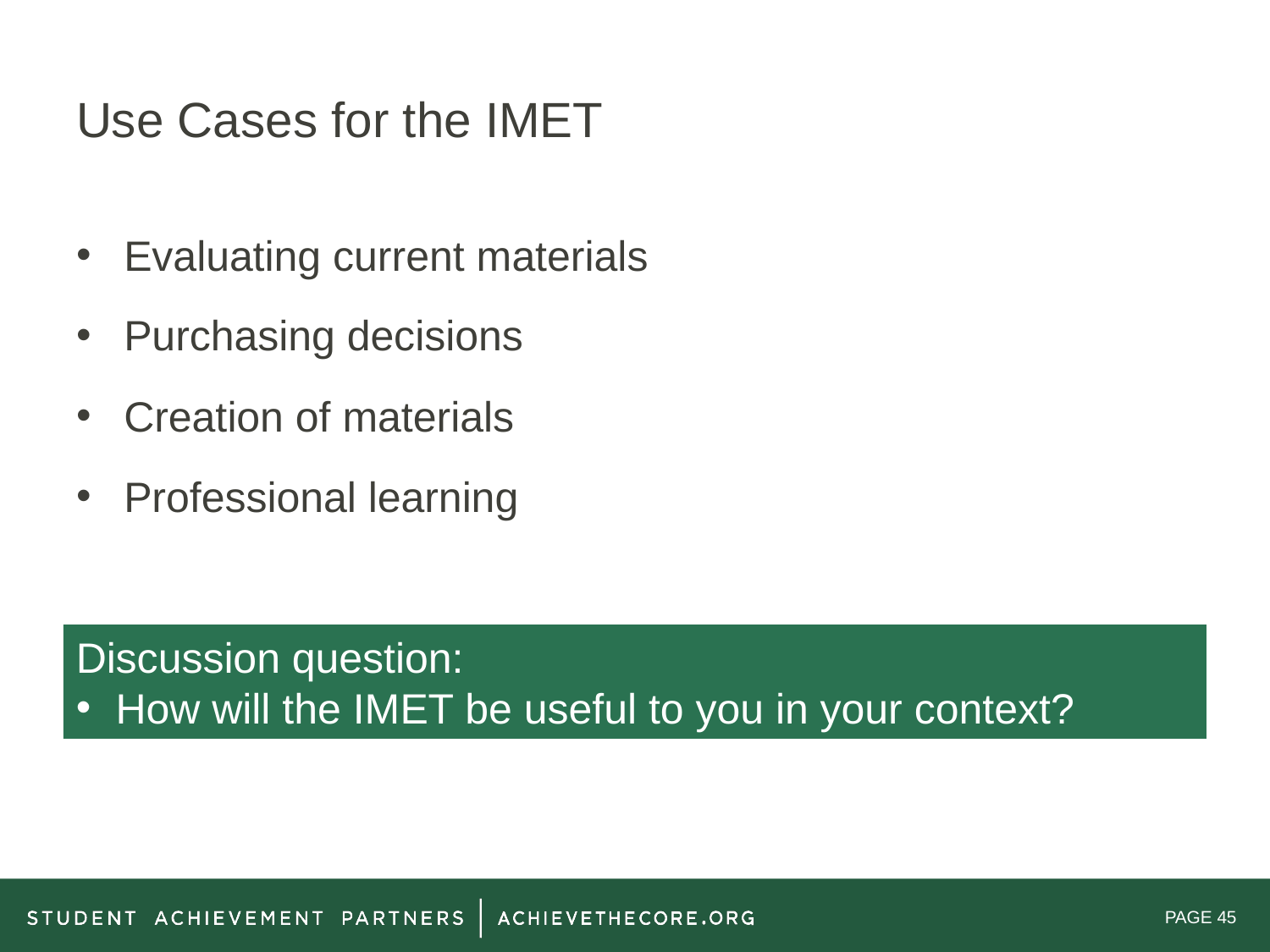

# Use Cases for the IMET
Evaluating current materials
Purchasing decisions
Creation of materials
Professional learning

Discussion question:
How will the IMET be useful to you in your context?